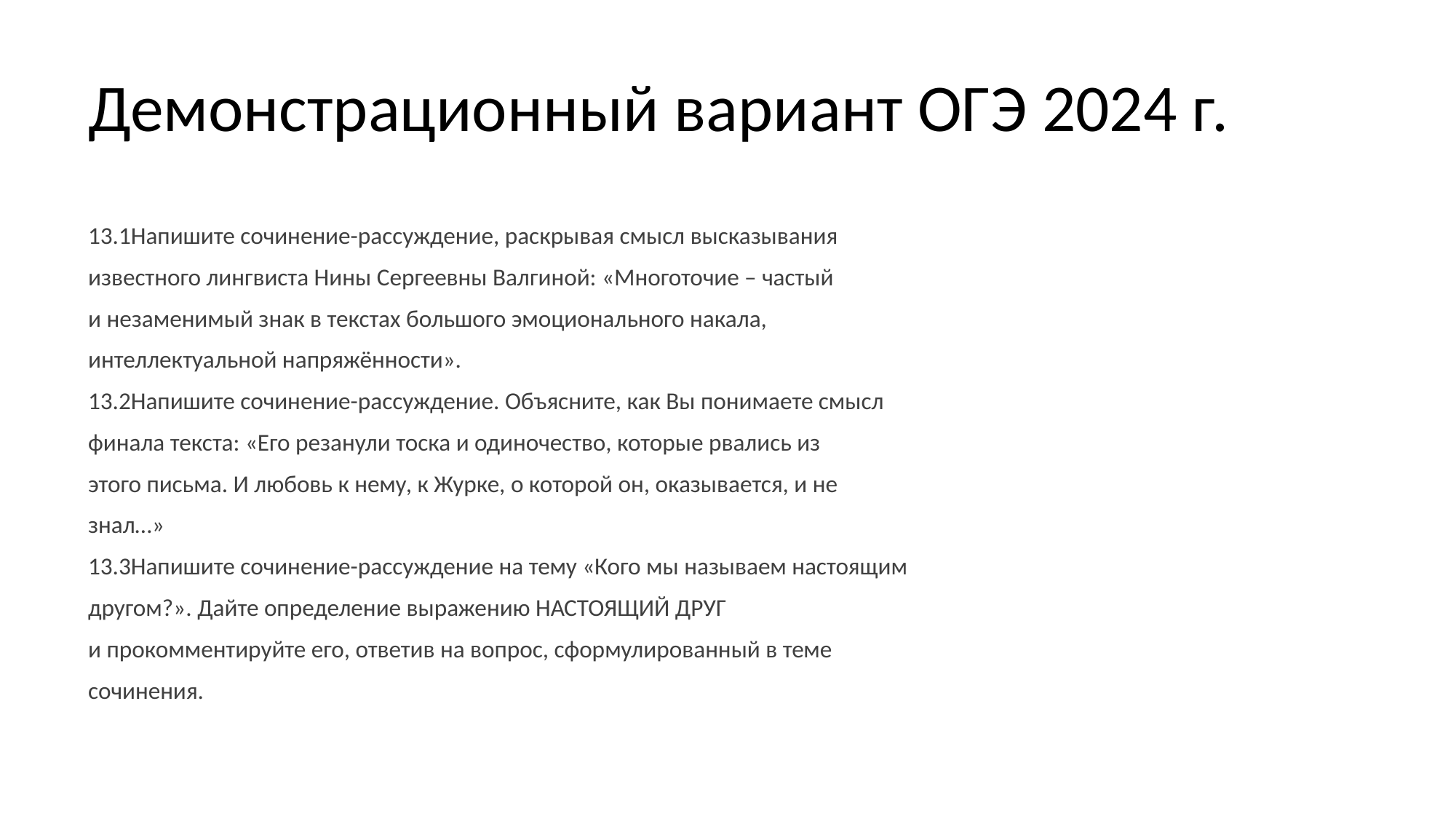

# Демонстрационный вариант ОГЭ 2024 г.
13.1Напишите сочинение-рассуждение, раскрывая смысл высказывания
известного лингвиста Нины Сергеевны Валгиной: «Многоточие – частый
и незаменимый знак в текстах большого эмоционального накала,
интеллектуальной напряжённости».
13.2Напишите сочинение-рассуждение. Объясните, как Вы понимаете смысл
финала текста: «Его резанули тоска и одиночество, которые рвались из
этого письма. И любовь к нему, к Журке, о которой он, оказывается, и не
знал…»
13.3Напишите сочинение-рассуждение на тему «Кого мы называем настоящим
другом?». Дайте определение выражению НАСТОЯЩИЙ ДРУГ
и прокомментируйте его, ответив на вопрос, сформулированный в теме
сочинения.